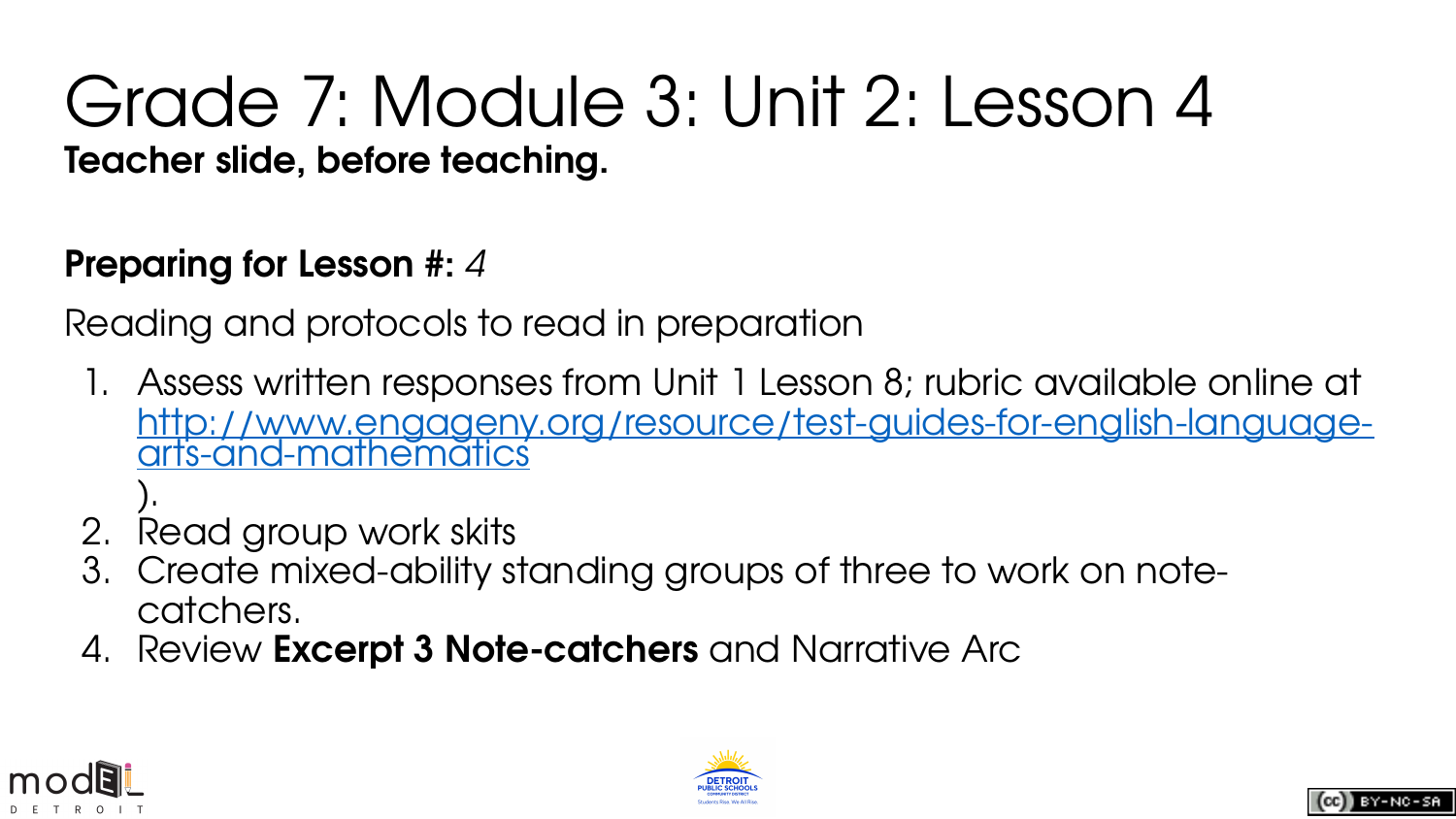

Grade 7: Module 3: Unit 2: Lesson 4
Teacher slide, before teaching.

Preparing for Lesson #: 4
Reading and protocols to read in preparation
Assess written responses from Unit 1 Lesson 8; rubric available online at http://www.engageny.org/resource/test-guides-for-english-language-arts-and-mathematics).
Read group work skits
Create mixed-ability standing groups of three to work on note-catchers.
Review Excerpt 3 Note-catchers and Narrative Arc